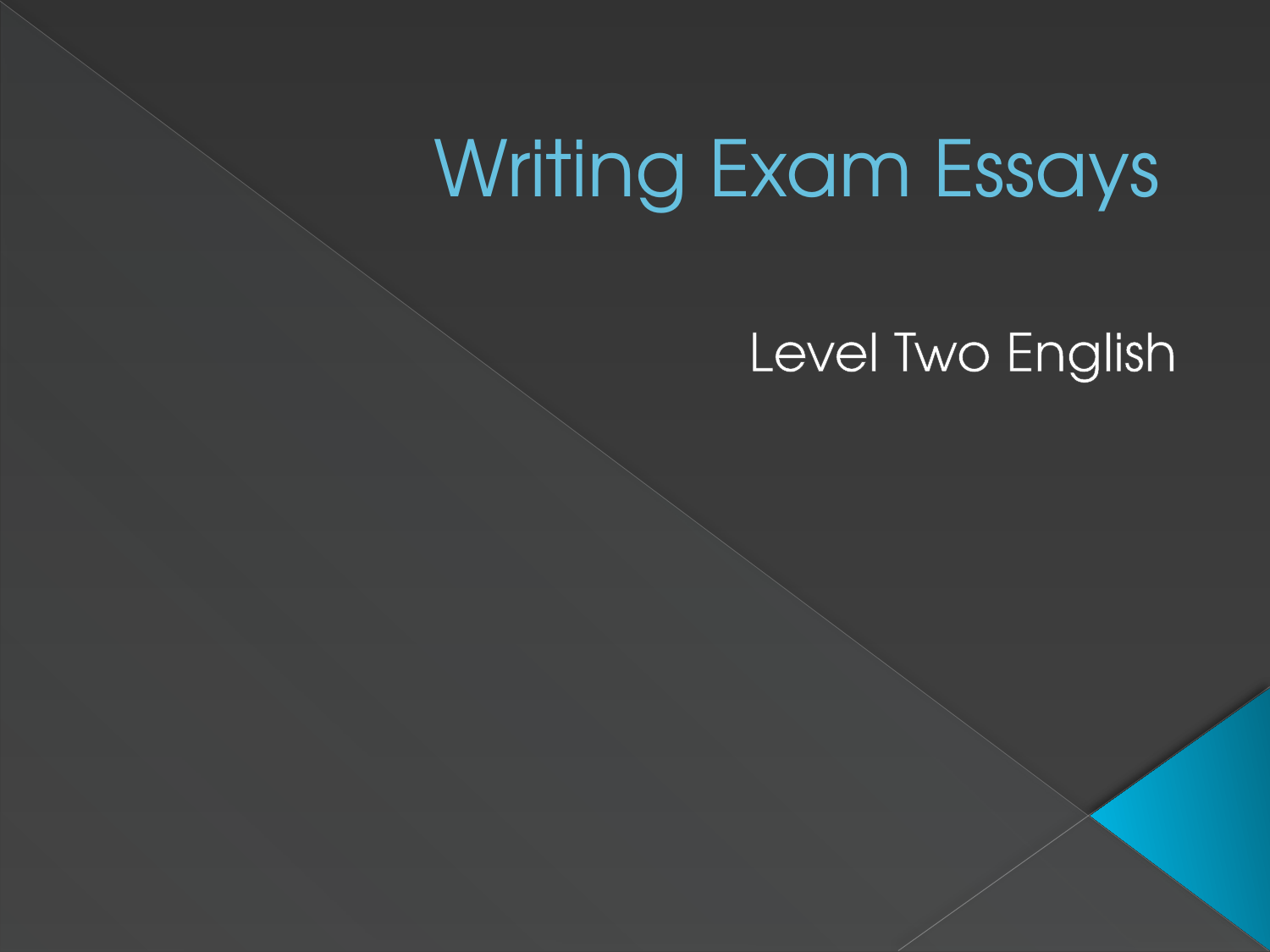

# Writing Exam Essays
Level Two English